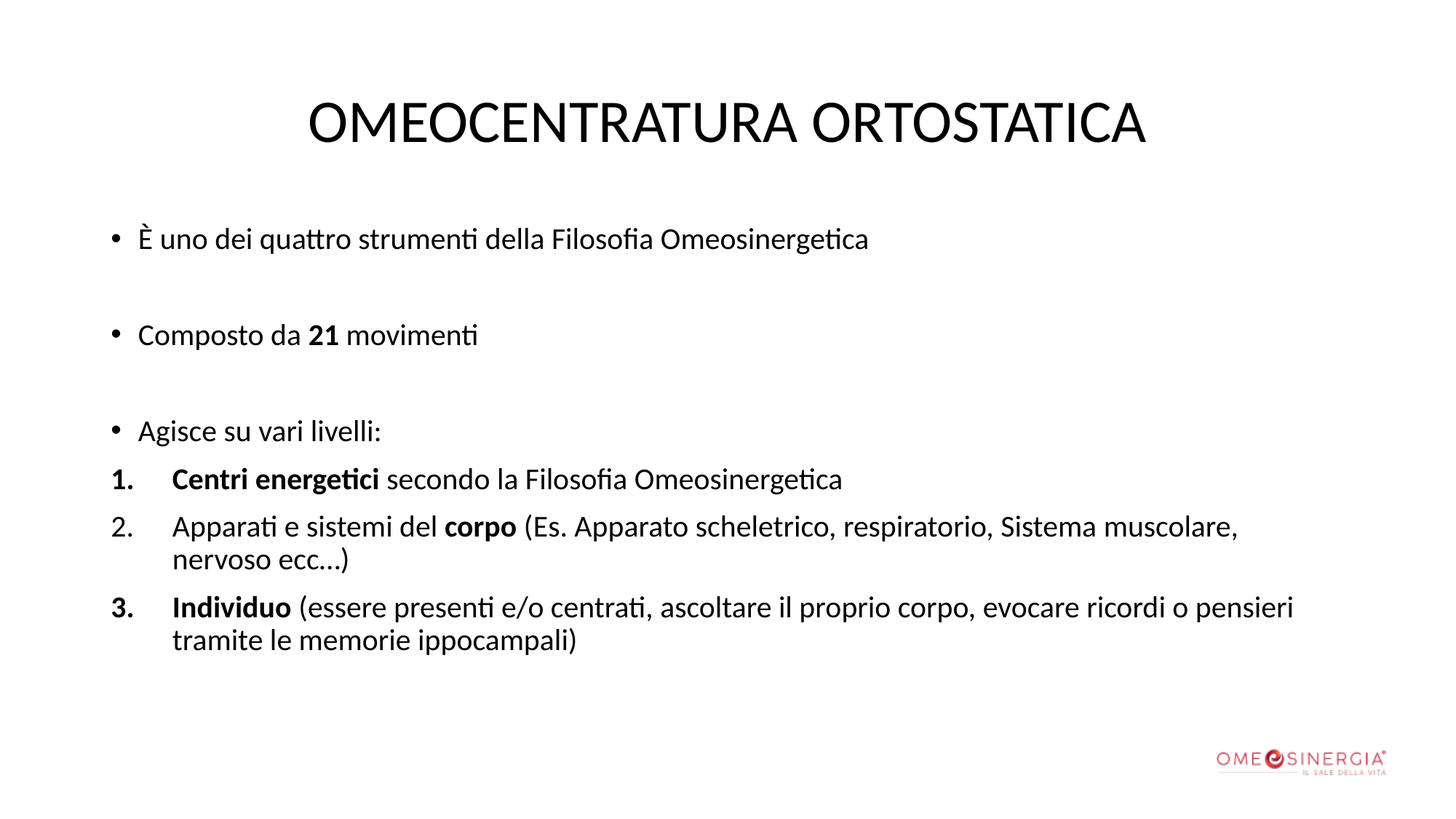

# OMEOCENTRATURA ORTOSTATICA
È uno dei quattro strumenti della Filosofia Omeosinergetica

Composto da 21 movimenti

Agisce su vari livelli:
Centri energetici secondo la Filosofia Omeosinergetica
Apparati e sistemi del corpo (Es. Apparato scheletrico, respiratorio, Sistema muscolare, nervoso ecc…)
Individuo (essere presenti e/o centrati, ascoltare il proprio corpo, evocare ricordi o pensieri tramite le memorie ippocampali)